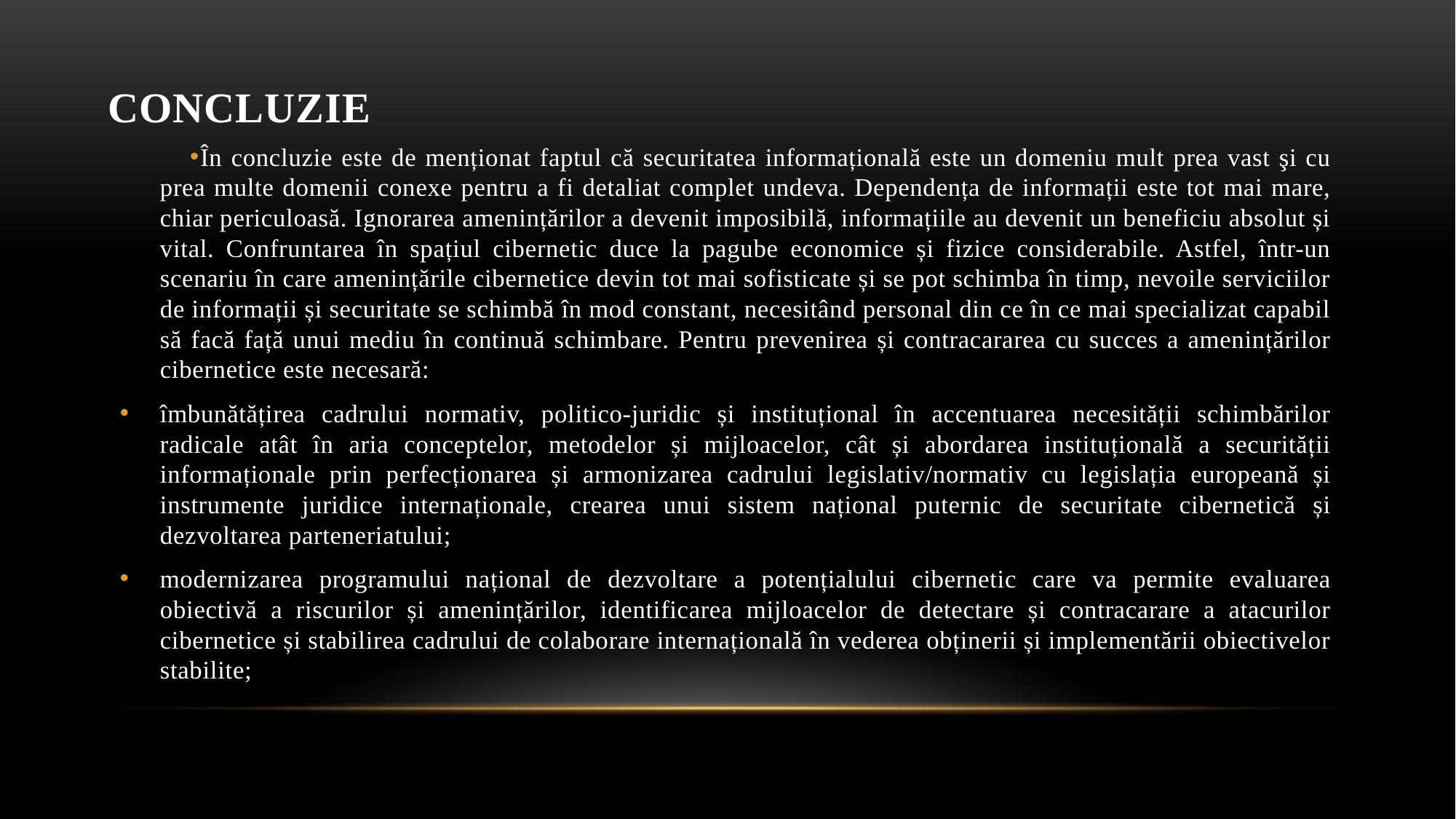

# Concluzie
În concluzie este de menționat faptul că securitatea informațională este un domeniu mult prea vast şi cu prea multe domenii conexe pentru a fi detaliat complet undeva. Dependența de informații este tot mai mare, chiar periculoasă. Ignorarea amenințărilor a devenit imposibilă, informațiile au devenit un beneficiu absolut și vital. Confruntarea în spațiul cibernetic duce la pagube economice și fizice considerabile. Astfel, într-un scenariu în care amenințările cibernetice devin tot mai sofisticate și se pot schimba în timp, nevoile serviciilor de informații și securitate se schimbă în mod constant, necesitând personal din ce în ce mai specializat capabil să facă față unui mediu în continuă schimbare. Pentru prevenirea și contracararea cu succes a amenințărilor cibernetice este necesară:
îmbunătățirea cadrului normativ, politico-juridic și instituțional în accentuarea necesității schimbărilor radicale atât în aria conceptelor, metodelor și mijloacelor, cât și abordarea instituțională a securității informaționale prin perfecționarea și armonizarea cadrului legislativ/normativ cu legislația europeană și instrumente juridice internaționale, crearea unui sistem național puternic de securitate cibernetică și dezvoltarea parteneriatului;
modernizarea programului național de dezvoltare a potențialului cibernetic care va permite evaluarea obiectivă a riscurilor și amenințărilor, identificarea mijloacelor de detectare și contracarare a atacurilor cibernetice și stabilirea cadrului de colaborare internațională în vederea obținerii și implementării obiectivelor stabilite;